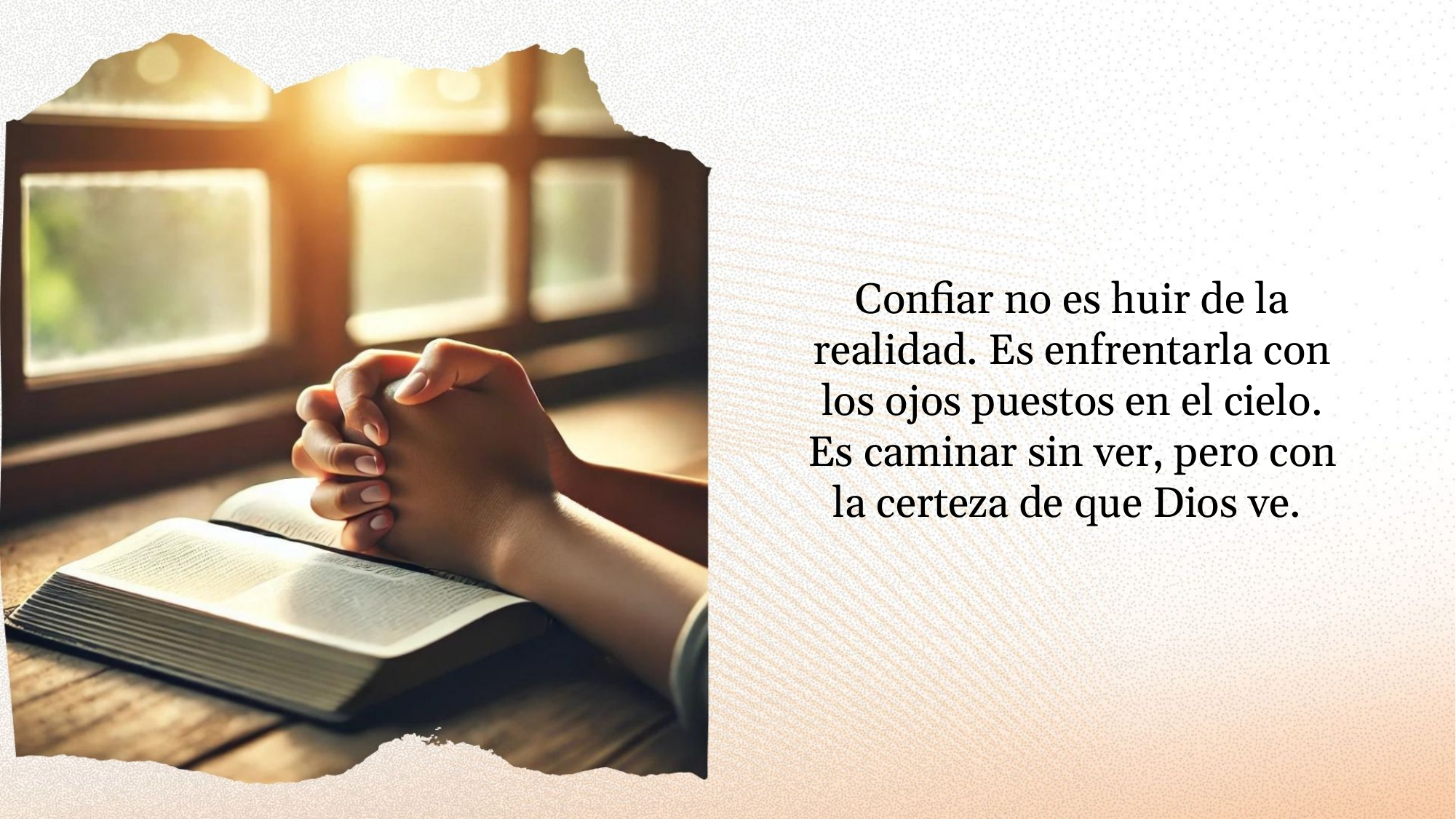

Confiar no es huir de la realidad. Es enfrentarla con los ojos puestos en el cielo. Es caminar sin ver, pero con la certeza de que Dios ve.